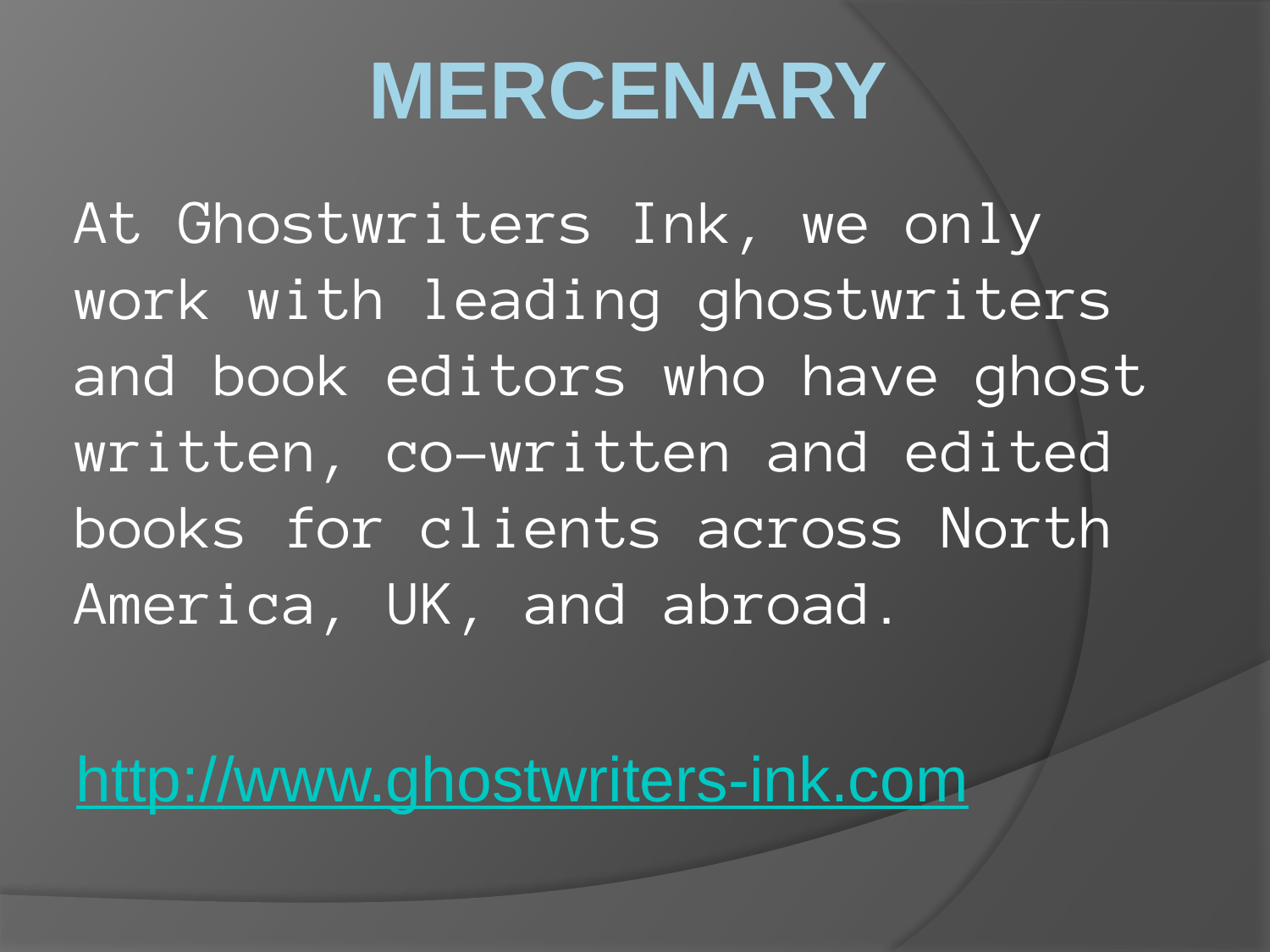

# Mercenary
At Ghostwriters Ink, we only work with leading ghostwriters and book editors who have ghost written, co-written and edited books for clients across North America, UK, and abroad.

http://www.ghostwriters-ink.com